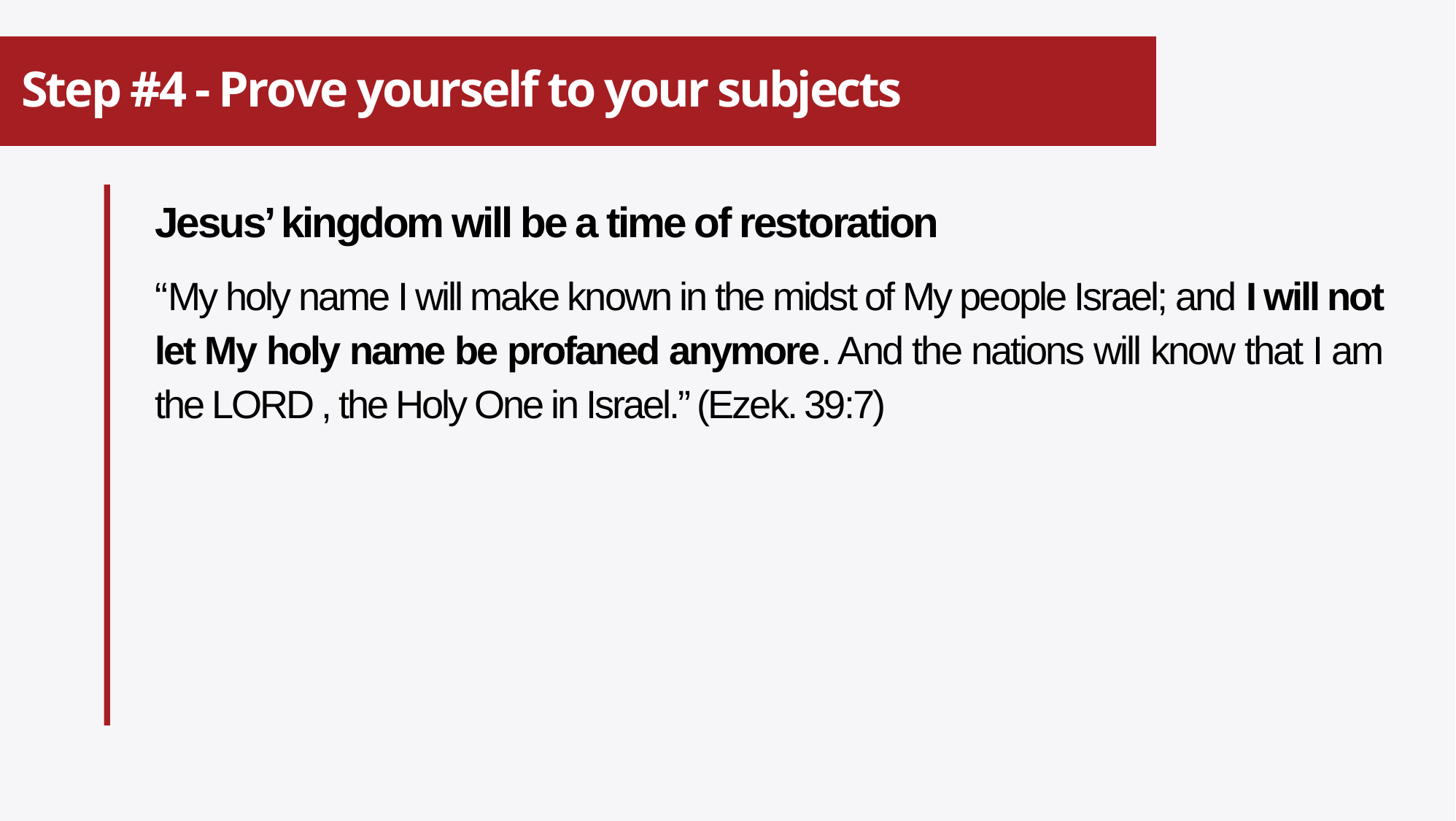

# Step #4 - Prove yourself to your subjects
Jesus’ kingdom will be a time of restoration
“My holy name I will make known in the midst of My people Israel; and I will not let My holy name be profaned anymore. And the nations will know that I am the LORD , the Holy One in Israel.” (Ezek. 39:7)